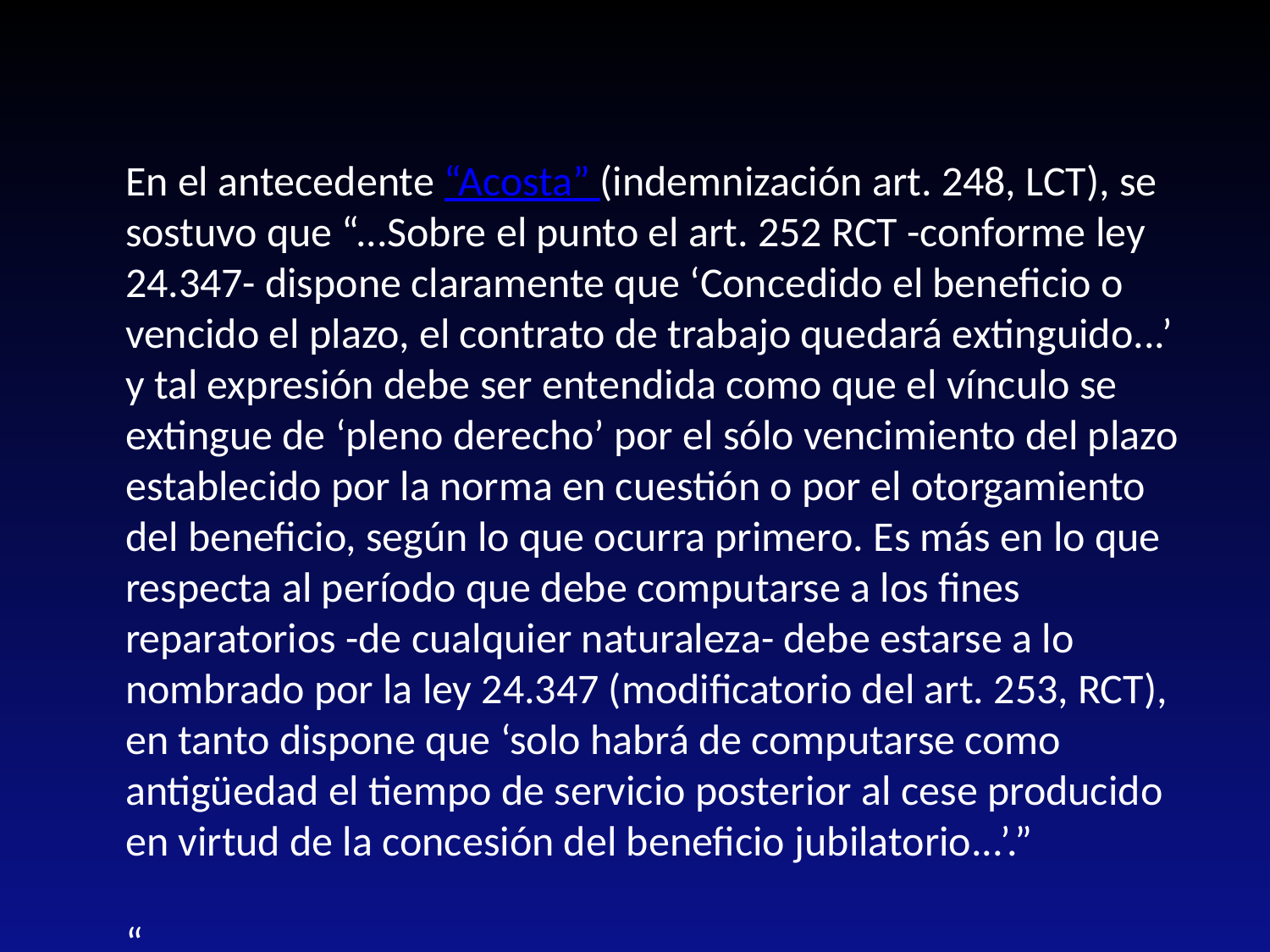

En el antecedente “Acosta” (indemnización art. 248, LCT), se sostuvo que “...Sobre el punto el art. 252 RCT -conforme ley 24.347- dispone claramente que ‘Concedido el beneficio o vencido el plazo, el contrato de trabajo quedará extinguido...’ y tal expresión debe ser entendida como que el vínculo se extingue de ‘pleno derecho’ por el sólo vencimiento del plazo establecido por la norma en cuestión o por el otorgamiento del beneficio, según lo que ocurra primero. Es más en lo que respecta al período que debe computarse a los fines reparatorios -de cualquier naturaleza- debe estarse a lo nombrado por la ley 24.347 (modificatorio del art. 253, RCT), en tanto dispone que ‘solo habrá de computarse como antigüedad el tiempo de servicio posterior al cese producido en virtud de la concesión del beneficio jubilatorio...’.”
“